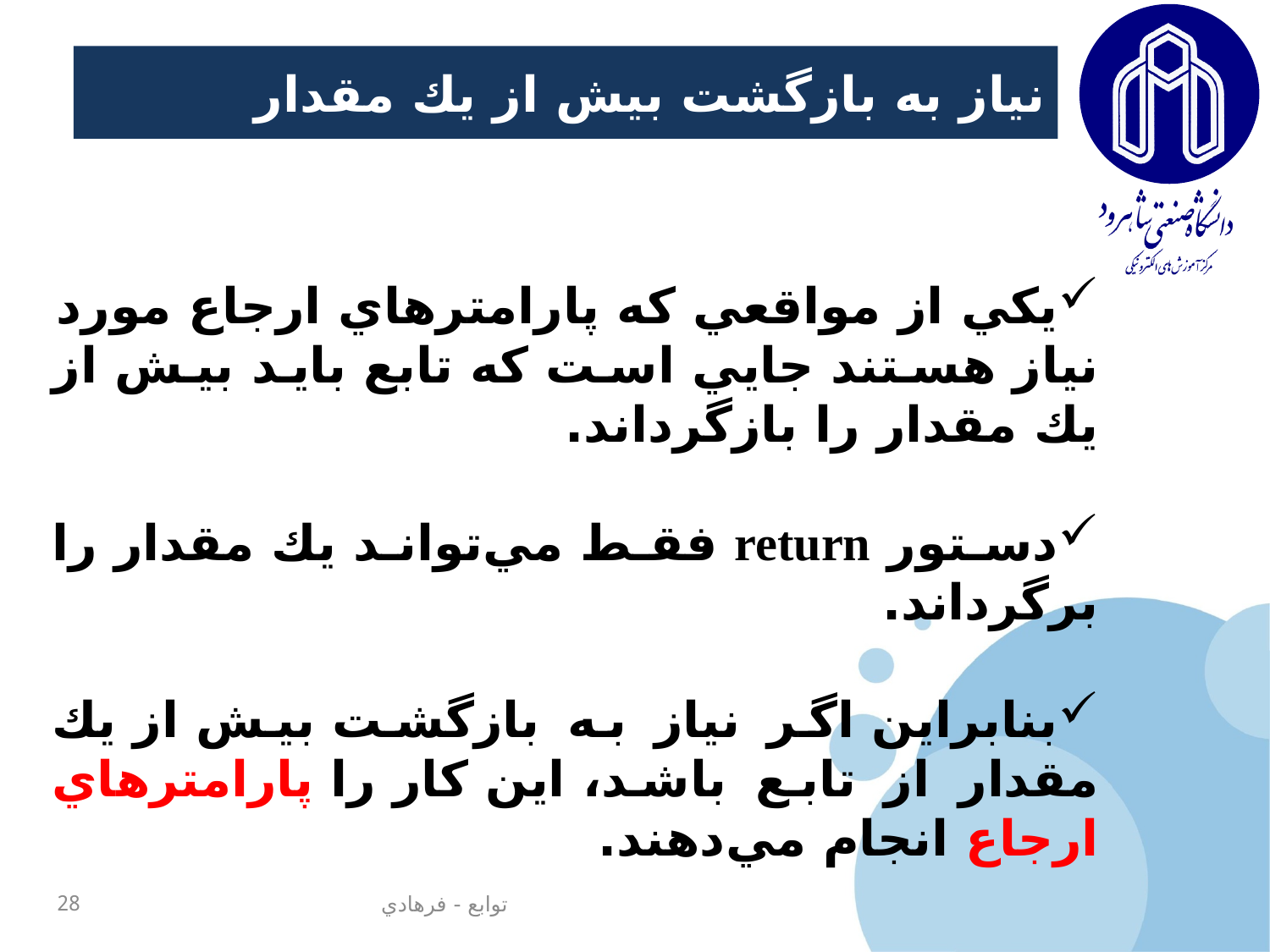

# نياز به بازگشت بيش از يك‌ مقدار
يكي‌ از مواقعي‌ كه‌ پارامترهاي‌ ارجاع‌ مورد نياز هستند جايي‌ است‌ كه‌ تابع‌ بايد بيش از يك‌ مقدار را بازگرداند.

دستور return فقط مي‌تواند يك‌ مقدار را برگرداند.

بنابراين‌ اگر نياز به بازگشت بيش از يك‌ مقدار از تابع باشد، اين‌ كار را پارامترهاي‌ ارجاع‌ انجام‌ مي‌دهند.
28
توابع - فرهادي